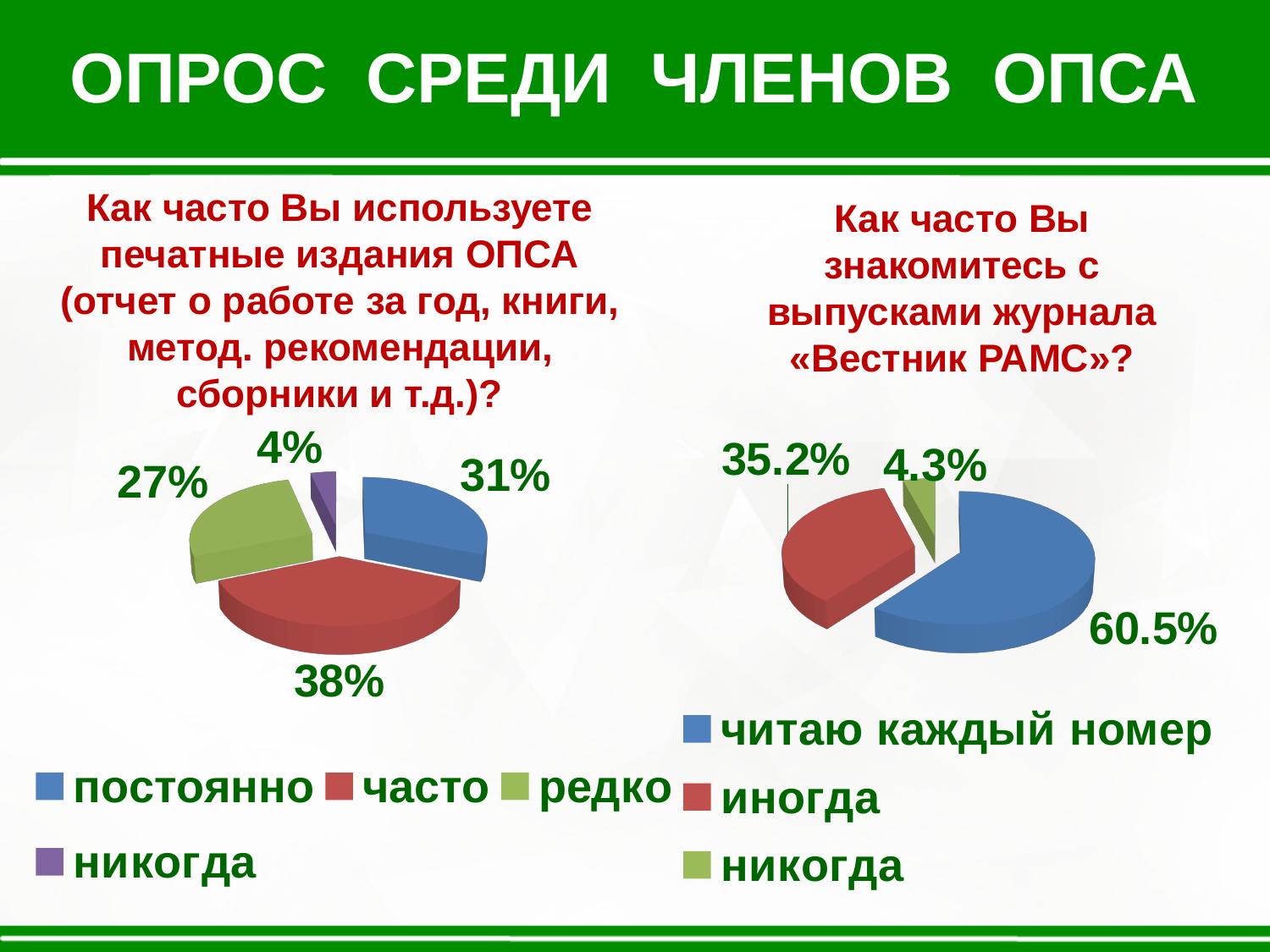

ОПРОС  СРЕДИ  ЧЛЕНОВ  ОПСА
Как часто Вы используете печатные издания ОПСА (отчет о работе за год, книги, метод. рекомендации, сборники и т.д.)?
Как часто Вы знакомитесь с выпусками журнала «Вестник РАМС»?

[unsupported chart]

[unsupported chart]